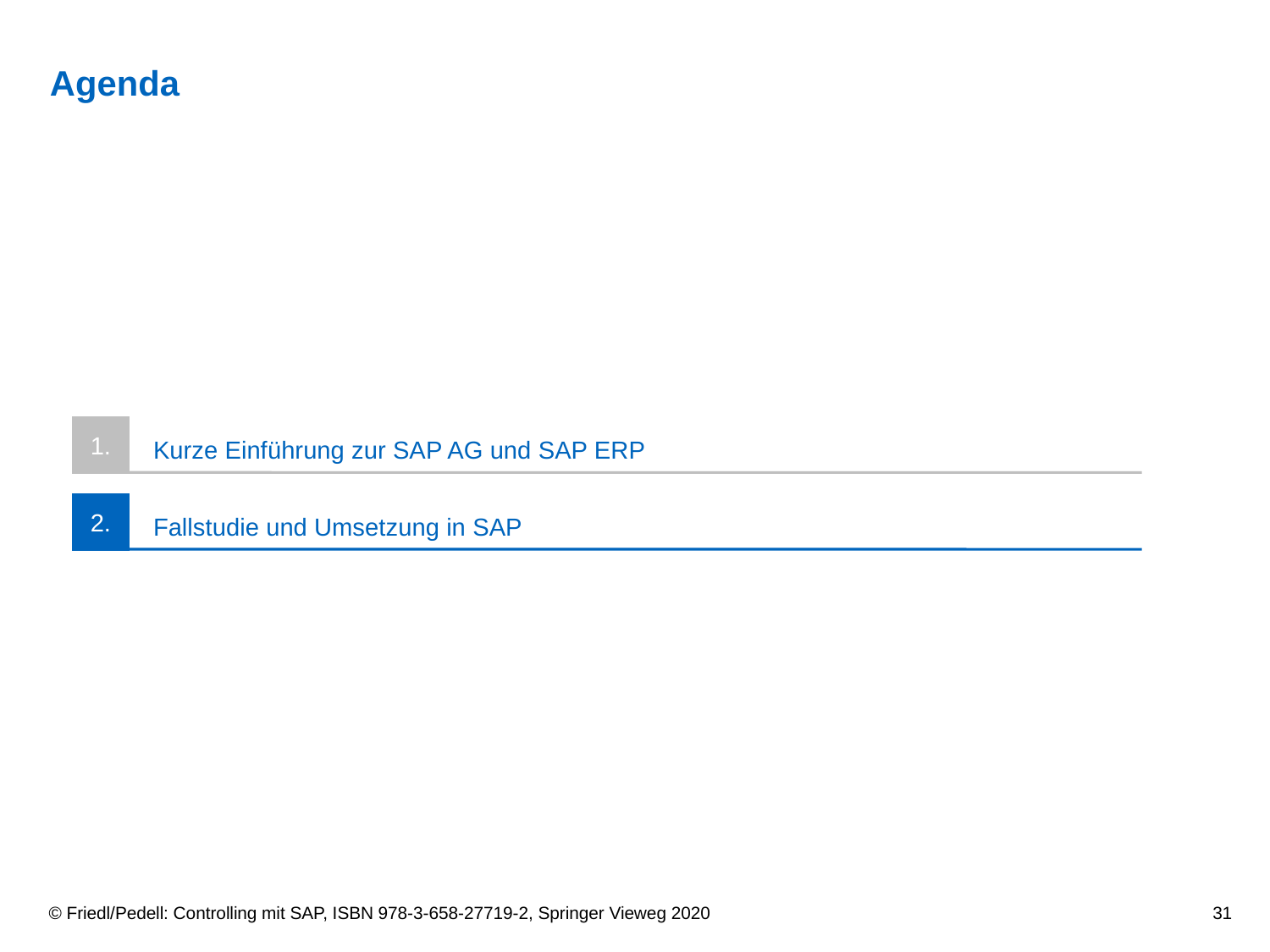

# Agenda
1.
Kurze Einführung zur SAP AG und SAP ERP

2.
Fallstudie und Umsetzung in SAP

© Friedl/Pedell: Controlling mit SAP, ISBN 978-3-658-27719-2, Springer Vieweg 2020
31